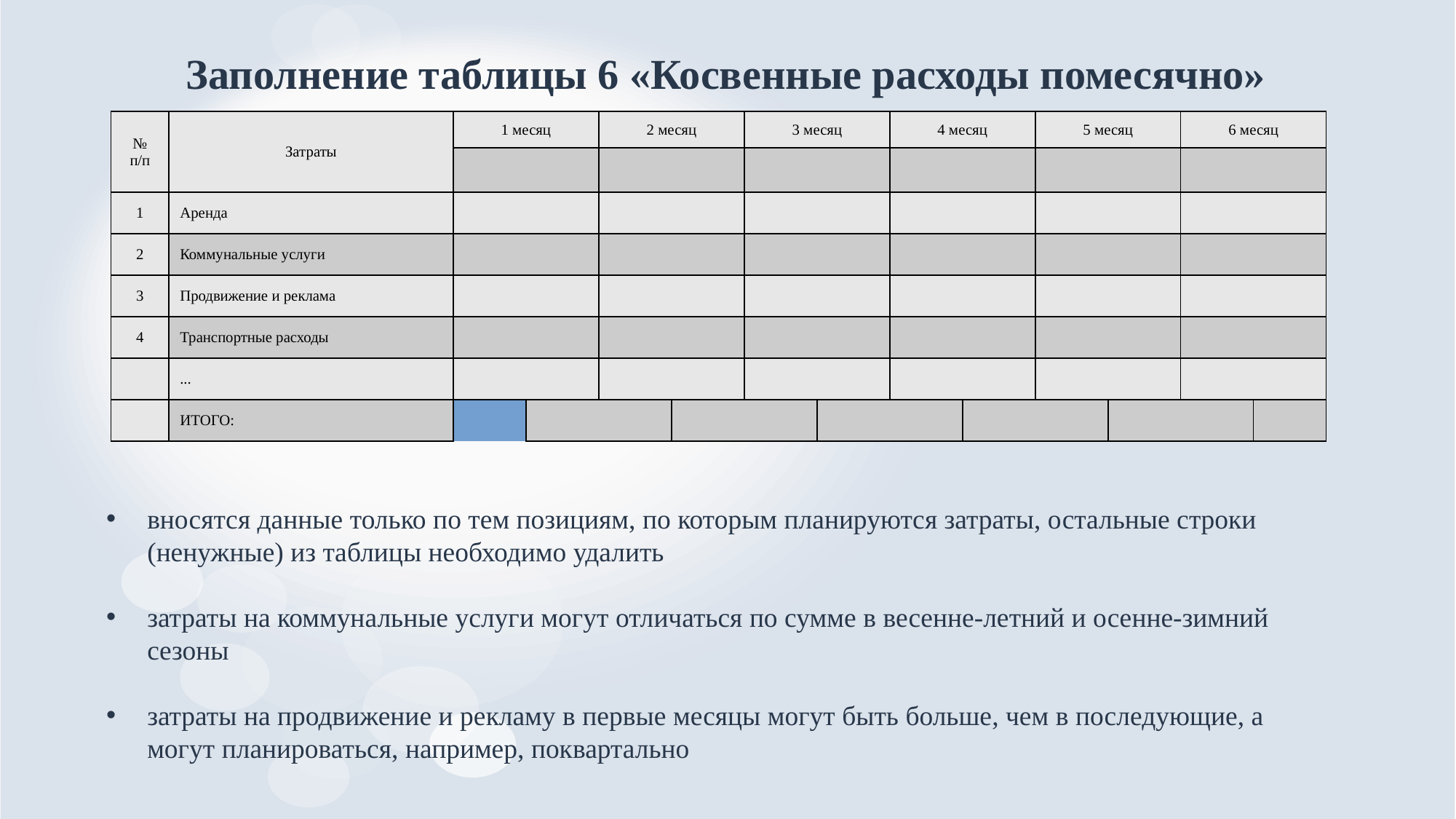

# Заполнение таблицы 6 «Косвенные расходы помесячно»
| № п/п | Затраты |  | 1 месяц |  | 2 месяц |  | 3 месяц |  | 4 месяц |  | 5 месяц |  | 6 месяц |  |
| --- | --- | --- | --- | --- | --- | --- | --- | --- | --- | --- | --- | --- | --- | --- |
|  |  |  |  |  |  |  |  |  |  |  |  |  |  |  |
| 1 | Аренда |  |  |  |  |  |  |  |  |  |  |  |  |  |
| 2 | Коммунальные услуги |  |  |  |  |  |  |  |  |  |  |  |  |  |
| 3 | Продвижение и реклама |  |  |  |  |  |  |  |  |  |  |  |  |  |
| 4 | Транспортные расходы |  |  |  |  |  |  |  |  |  |  |  |  |  |
|  | ... |  |  |  |  |  |  |  |  |  |  |  |  |  |
|  | ИТОГО: |  |  |  |  |  |  |  |  |  |  |  |  |  |
вносятся данные только по тем позициям, по которым планируются затраты, остальные строки (ненужные) из таблицы необходимо удалить

затраты на коммунальные услуги могут отличаться по сумме в весенне-летний и осенне-зимний сезоны

затраты на продвижение и рекламу в первые месяцы могут быть больше, чем в последующие, а могут планироваться, например, поквартально